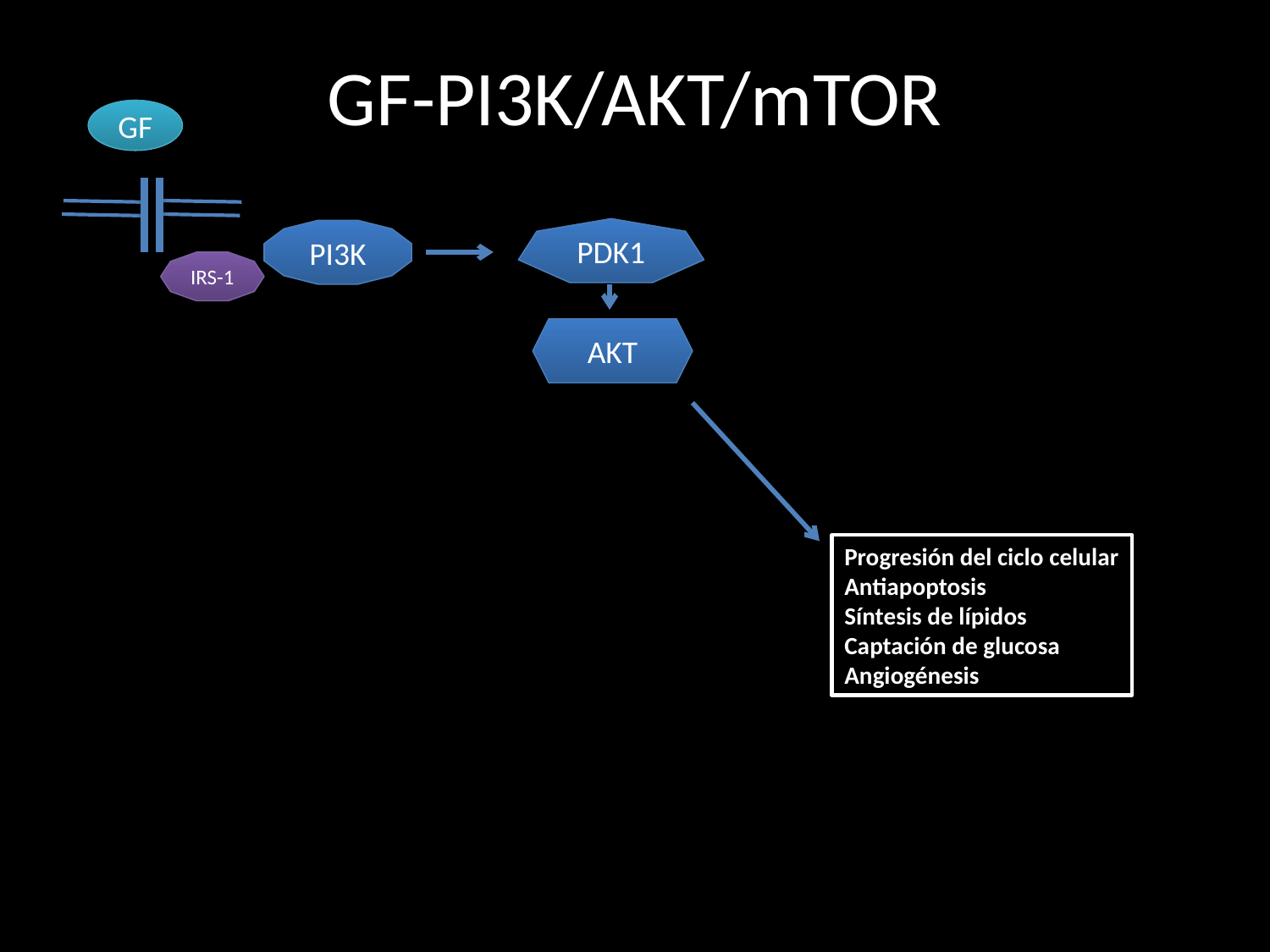

# GF-PI3K/AKT/mTOR
GF
PDK1
PI3K
IRS-1
AKT
Progresión del ciclo celular
Antiapoptosis
Síntesis de lípidos
Captación de glucosa
Angiogénesis